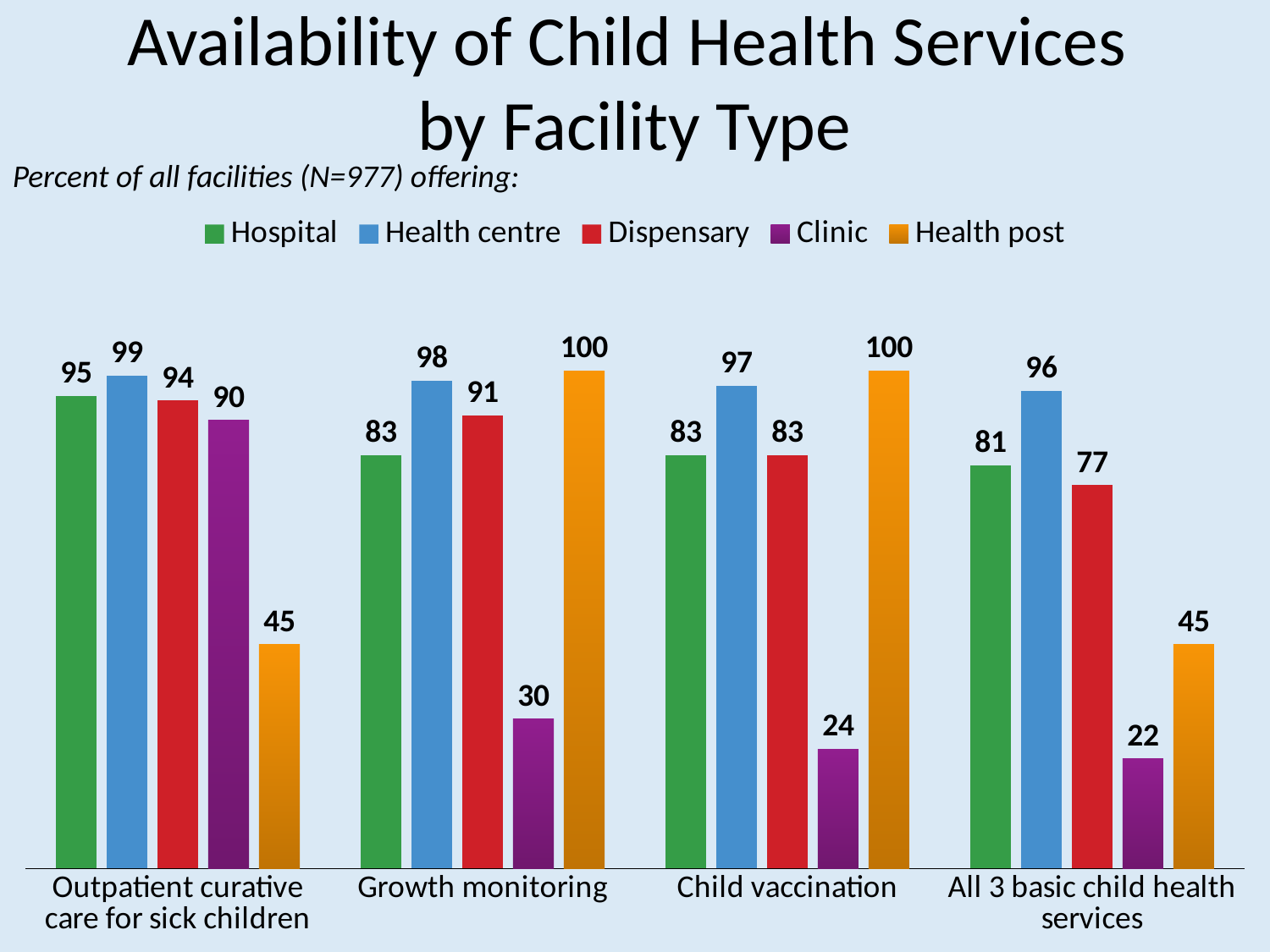

Availability of Child Health Services
by Facility Type
Percent of all facilities (N=977) offering:

### Chart

| Category | Hospital | Health centre | Dispensary | Clinic | Health post |
|---|---|---|---|---|---|
| Outpatient curative care for sick children | 95.0 | 99.0 | 94.0 | 90.0 | 45.0 |
| Growth monitoring | 83.0 | 98.0 | 91.0 | 30.0 | 100.0 |
| Child vaccination | 83.0 | 97.0 | 83.0 | 24.0 | 100.0 |
| All 3 basic child health services | 81.0 | 96.0 | 77.0 | 22.0 | 45.0 |